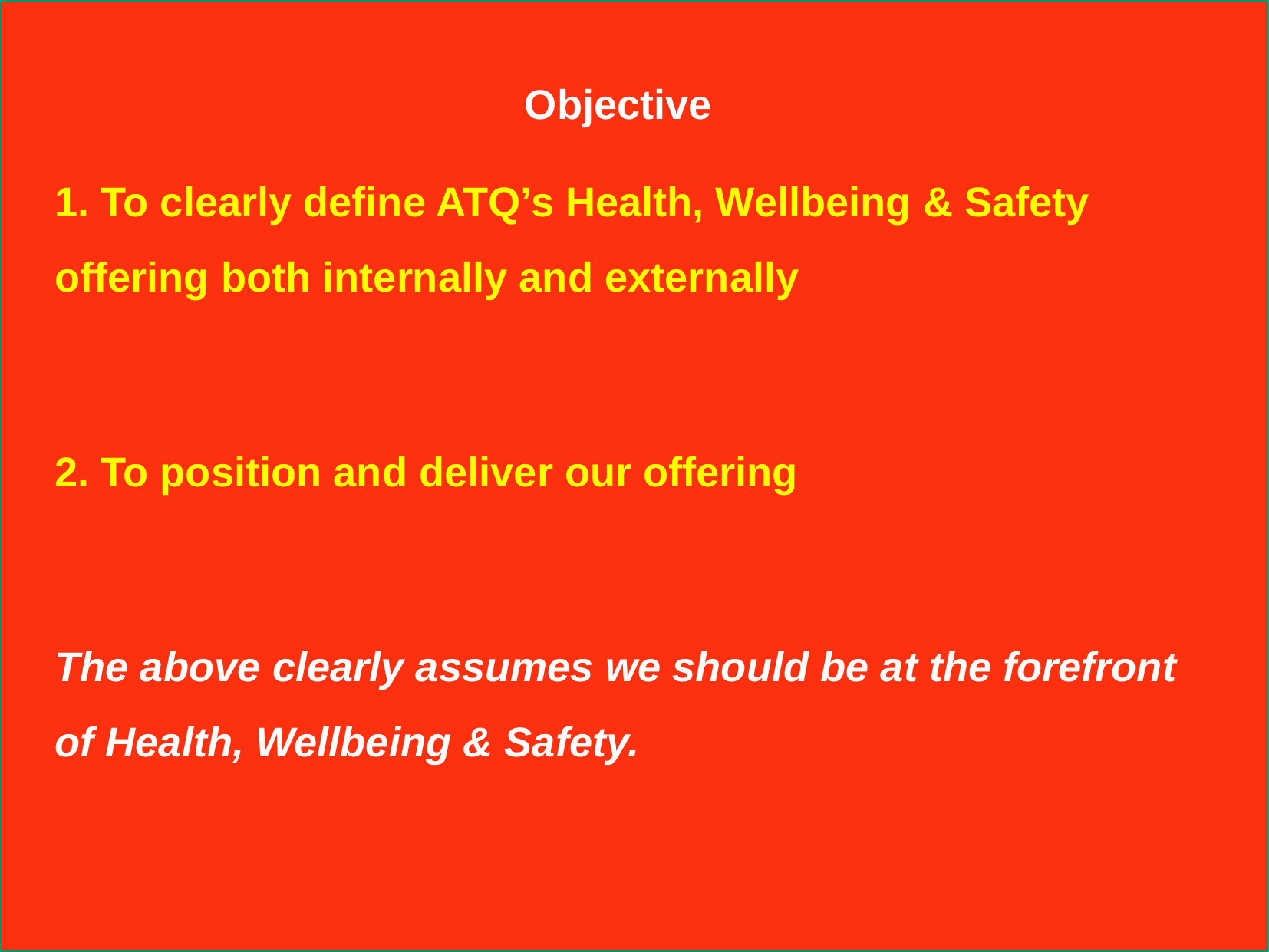

Objective
1. To clearly define ATQ’s Health, Wellbeing & Safety offering both internally and externally

2. To position and deliver our offering

The above clearly assumes we should be at the forefront of Health, Wellbeing & Safety.